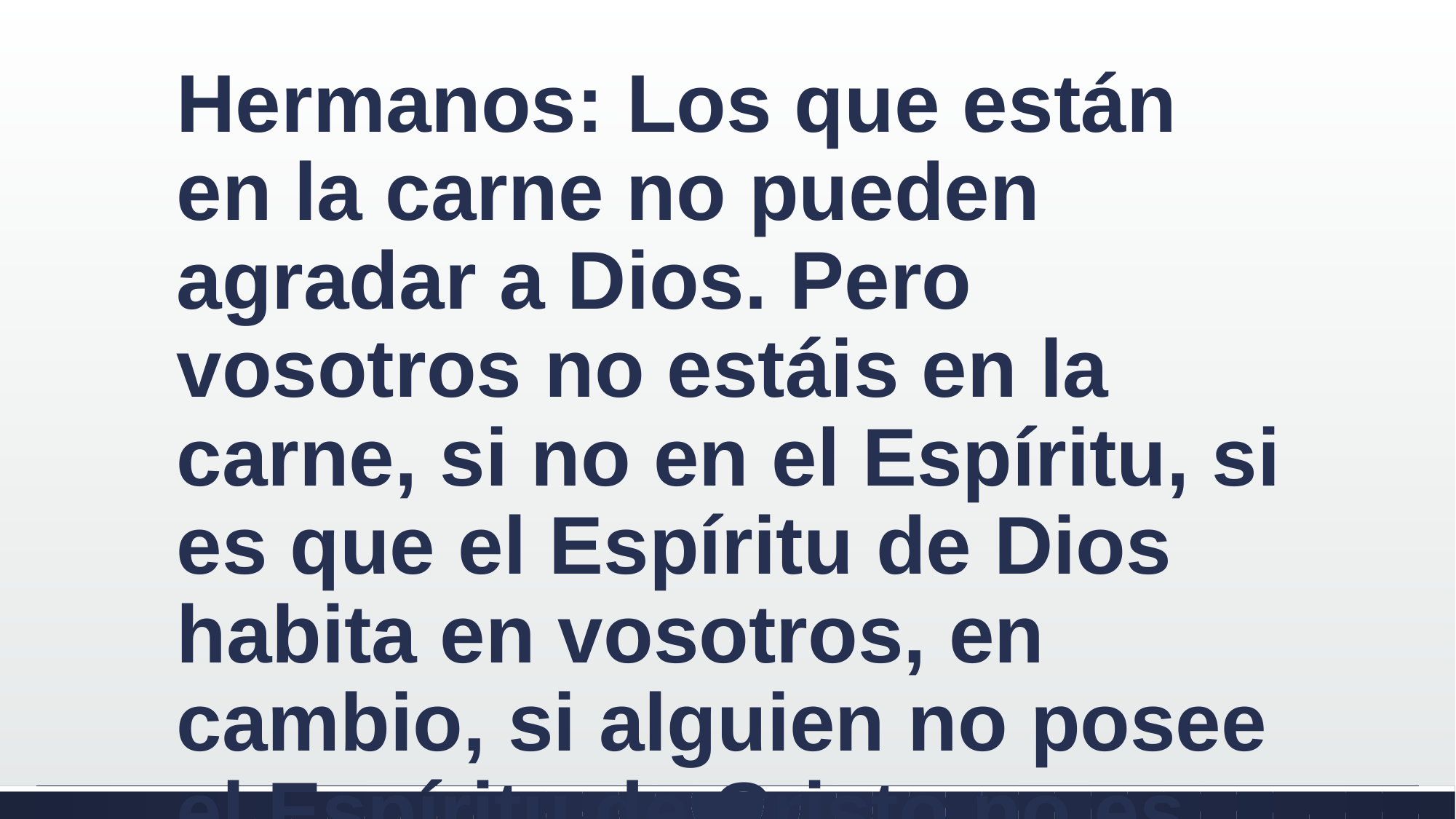

#
Hermanos: Los que están en la carne no pueden agradar a Dios. Pero vosotros no estáis en la carne, si no en el Espíritu, si es que el Espíritu de Dios habita en vosotros, en cambio, si alguien no posee el Espíritu de Cristo no es de Cristo.